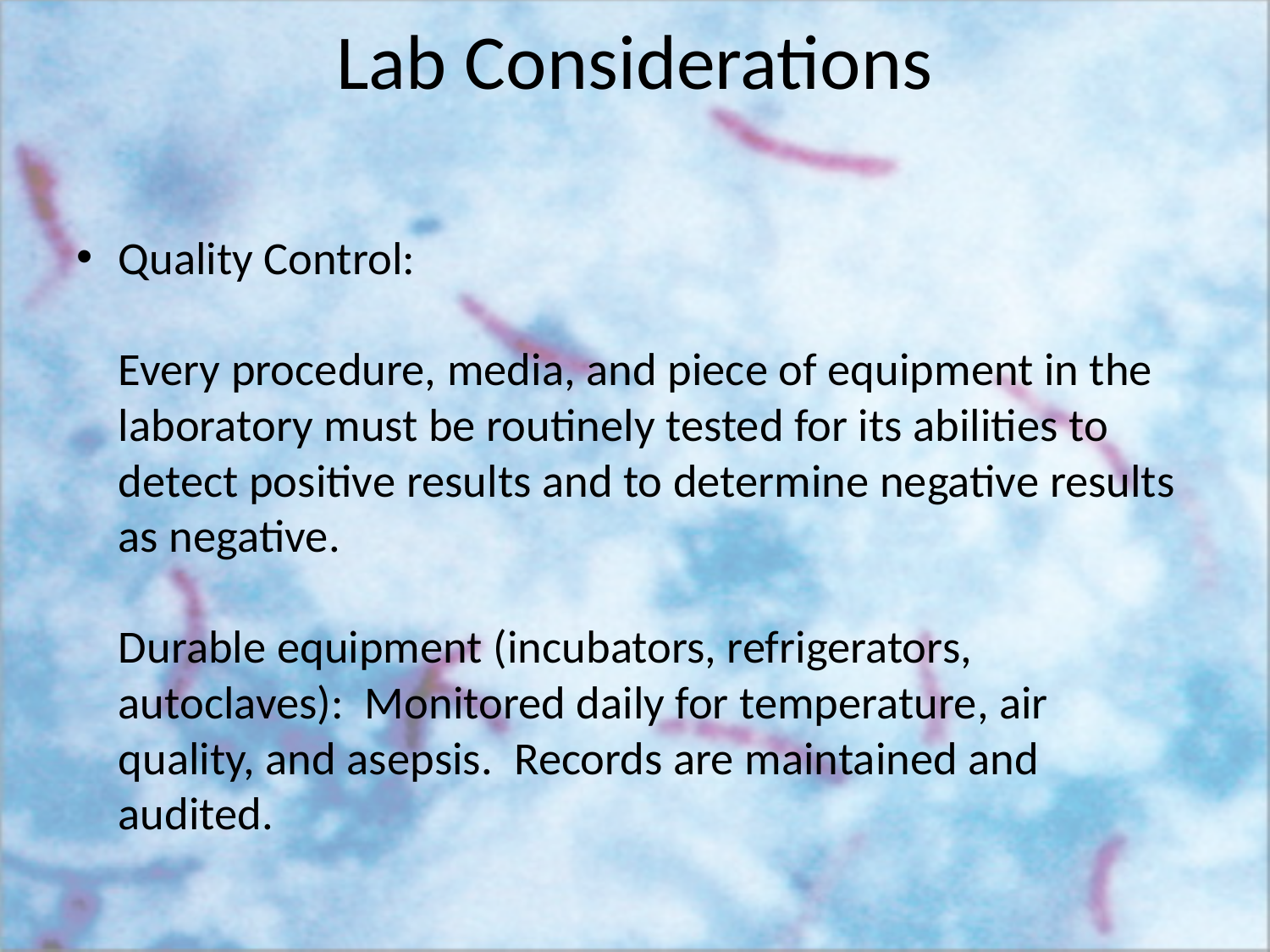

# Lab Considerations
Quality Control:
Every procedure, media, and piece of equipment in the laboratory must be routinely tested for its abilities to detect positive results and to determine negative results as negative.
Durable equipment (incubators, refrigerators, autoclaves):  Monitored daily for temperature, air quality, and asepsis.  Records are maintained and audited.